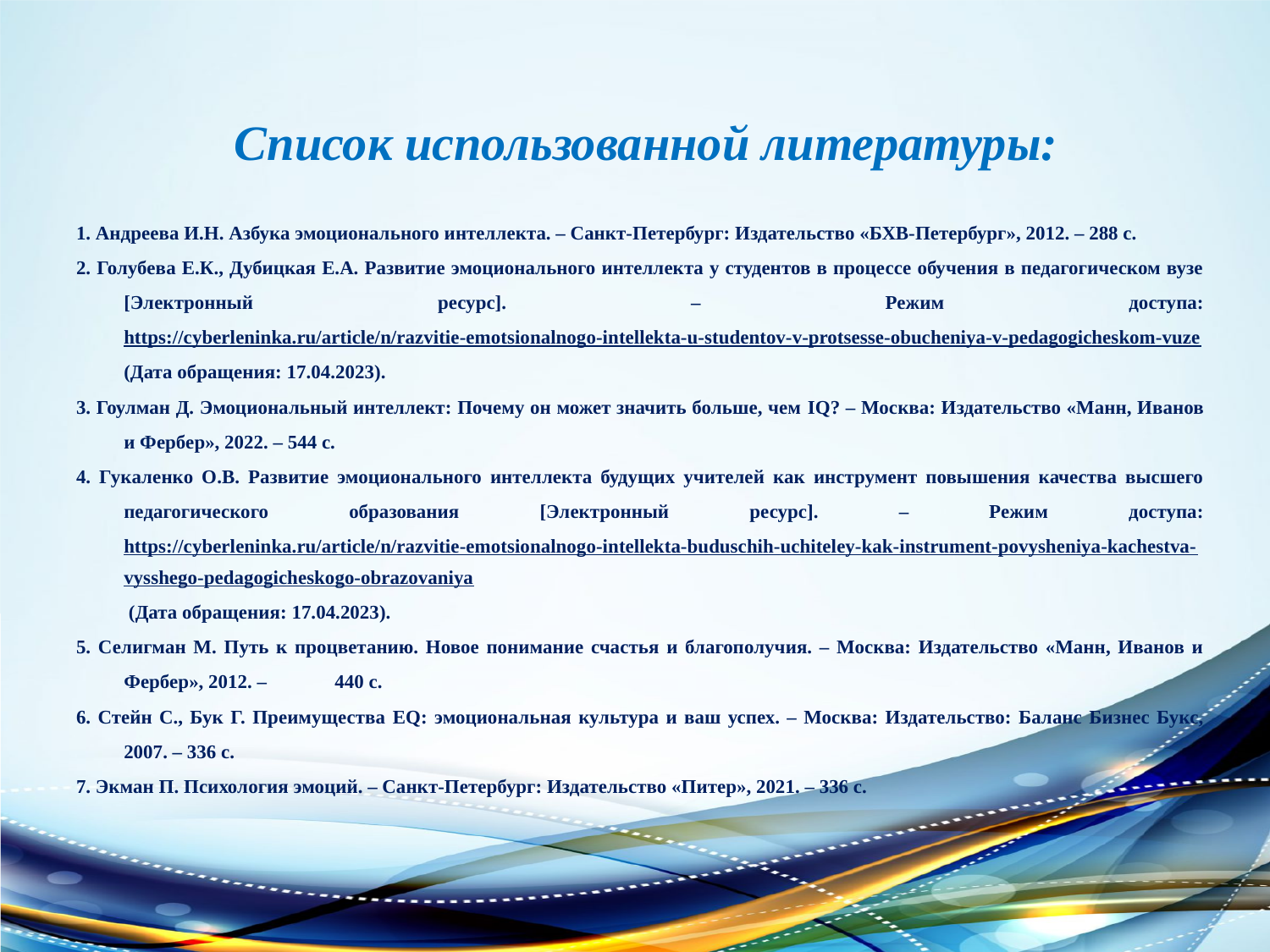

Список использованной литературы:
1. Андреева И.Н. Азбука эмоционального интеллекта. – Санкт-Петербург: Издательство «БХВ-Петербург», 2012. – 288 с.
2. Голубева Е.К., Дубицкая Е.А. Развитие эмоционального интеллекта у студентов в процессе обучения в педагогическом вузе [Электронный ресурс]. – Режим доступа: https://cyberleninka.ru/article/n/razvitie-emotsionalnogo-intellekta-u-studentov-v-protsesse-obucheniya-v-pedagogicheskom-vuze (Дата обращения: 17.04.2023).
3. Гоулман Д. Эмоциональный интеллект: Почему он может значить больше, чем IQ? – Москва: Издательство «Манн, Иванов и Фербер», 2022. – 544 с.
4. Гукаленко О.В. Развитие эмоционального интеллекта будущих учителей как инструмент повышения качества высшего педагогического образования [Электронный ресурс]. – Режим доступа: https://cyberleninka.ru/article/n/razvitie-emotsionalnogo-intellekta-buduschih-uchiteley-kak-instrument-povysheniya-kachestva-vysshego-pedagogicheskogo-obrazovaniya (Дата обращения: 17.04.2023).
5. Селигман М. Путь к процветанию. Новое понимание счастья и благополучия. – Москва: Издательство «Манн, Иванов и Фербер», 2012. –              440 с.
6. Стейн С., Бук Г. Преимущества EQ: эмоциональная культура и ваш успех. – Москва: Издательство: Баланс Бизнес Букс, 2007. – 336 с.
7. Экман П. Психология эмоций. – Санкт-Петербург: Издательство «Питер», 2021. – 336 с.